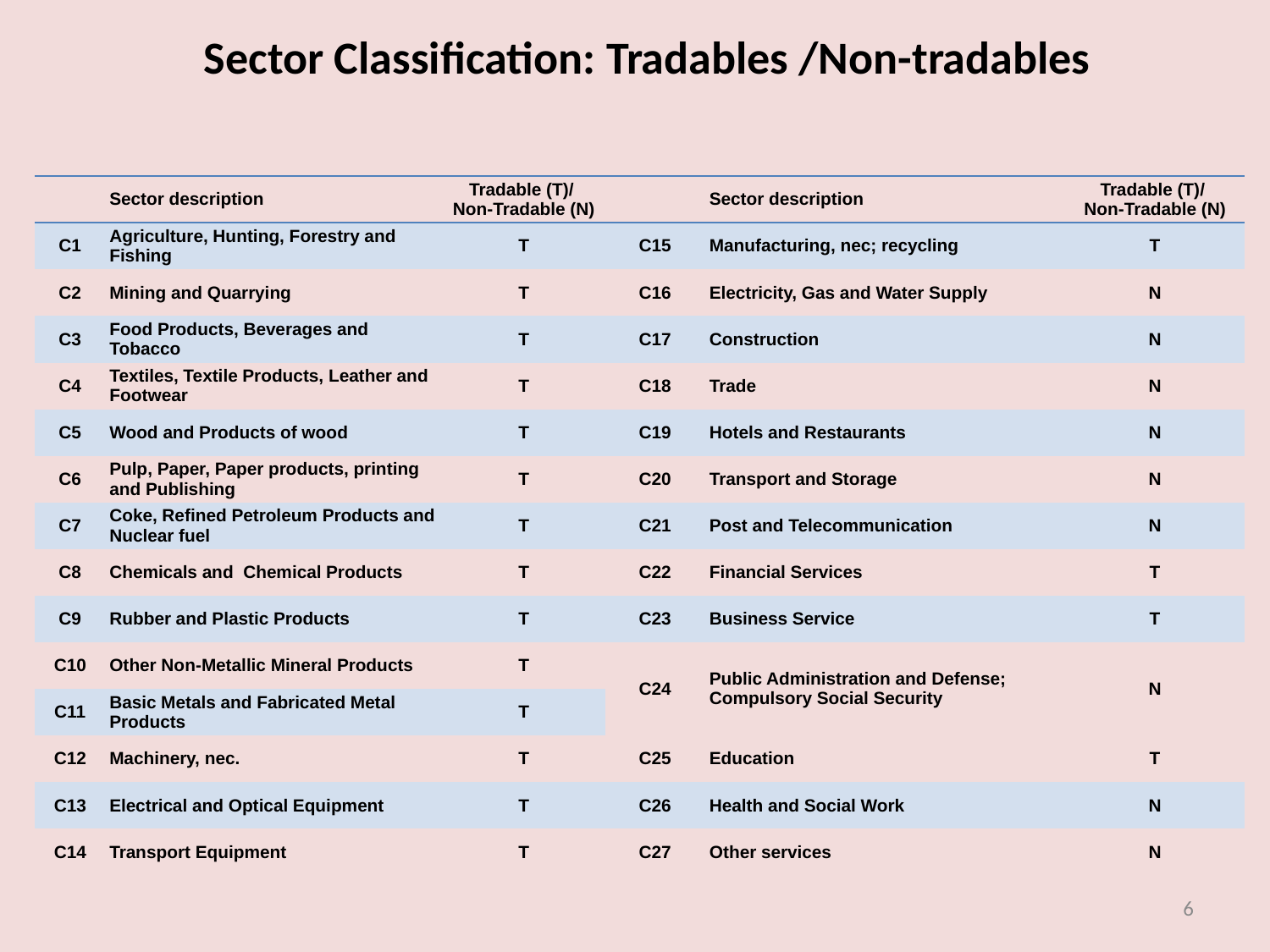

# Sector Classification: Tradables /Non-tradables
|  | Sector description | Tradable (T)/ Non-Tradable (N) |  | Sector description | Tradable (T)/ Non-Tradable (N) |
| --- | --- | --- | --- | --- | --- |
| C1 | Agriculture, Hunting, Forestry and Fishing | T | C15 | Manufacturing, nec; recycling | T |
| C2 | Mining and Quarrying | T | C16 | Electricity, Gas and Water Supply | N |
| C3 | Food Products, Beverages and Tobacco | T | C17 | Construction | N |
| C4 | Textiles, Textile Products, Leather and Footwear | T | C18 | Trade | N |
| C5 | Wood and Products of wood | T | C19 | Hotels and Restaurants | N |
| C6 | Pulp, Paper, Paper products, printing and Publishing | T | C20 | Transport and Storage | N |
| C7 | Coke, Refined Petroleum Products and Nuclear fuel | T | C21 | Post and Telecommunication | N |
| C8 | Chemicals and Chemical Products | T | C22 | Financial Services | T |
| C9 | Rubber and Plastic Products | T | C23 | Business Service | T |
| C10 | Other Non-Metallic Mineral Products | T | C24 | Public Administration and Defense; Compulsory Social Security | N |
| C11 | Basic Metals and Fabricated Metal Products | T |  |  |  |
| C12 | Machinery, nec. | T | C25 | Education | T |
| C13 | Electrical and Optical Equipment | T | C26 | Health and Social Work | N |
| C14 | Transport Equipment | T | C27 | Other services | N |
6